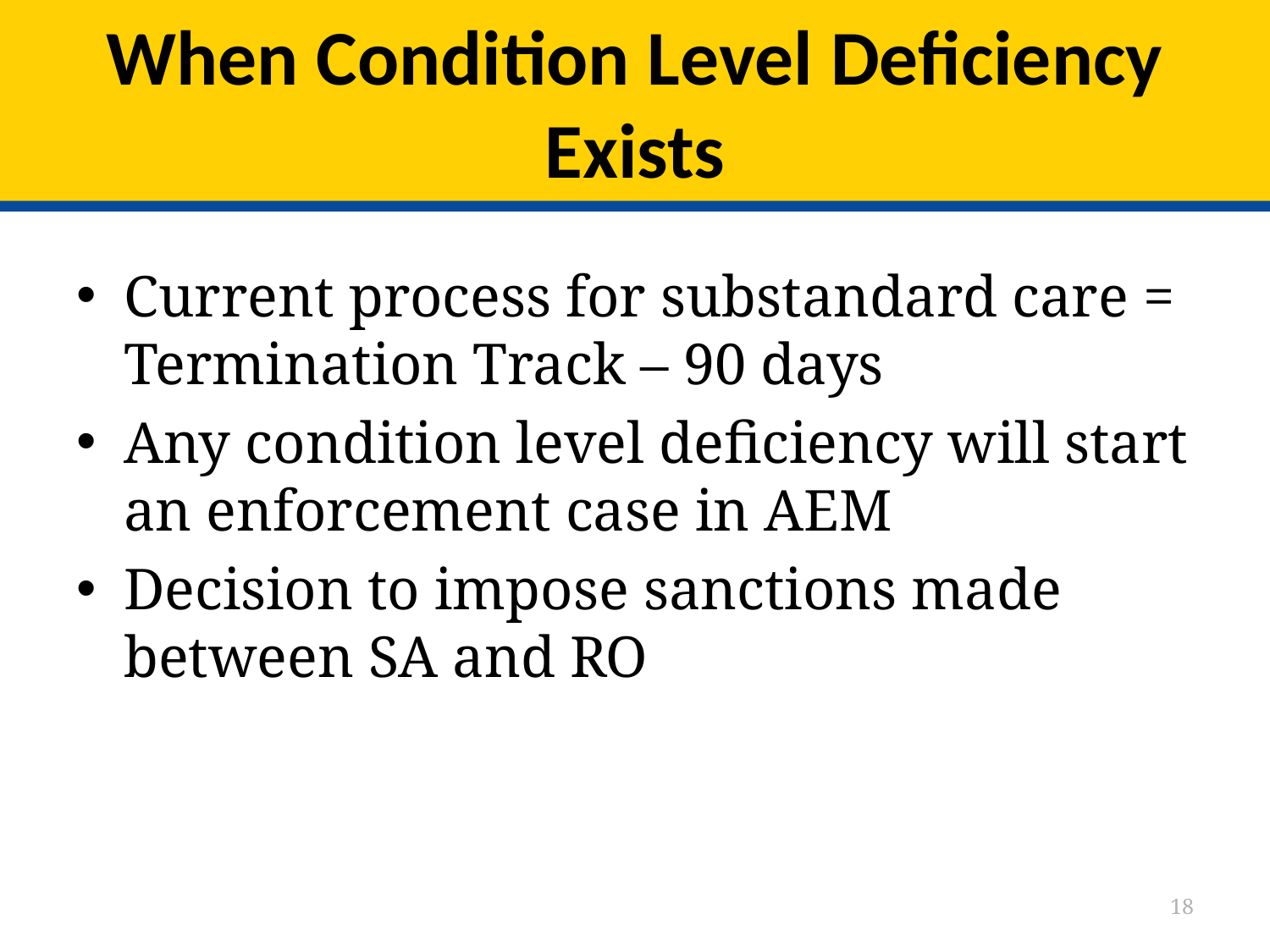

# When Condition Level Deficiency Exists
Current process for substandard care = Termination Track – 90 days
Any condition level deficiency will start an enforcement case in AEM
Decision to impose sanctions made between SA and RO

18